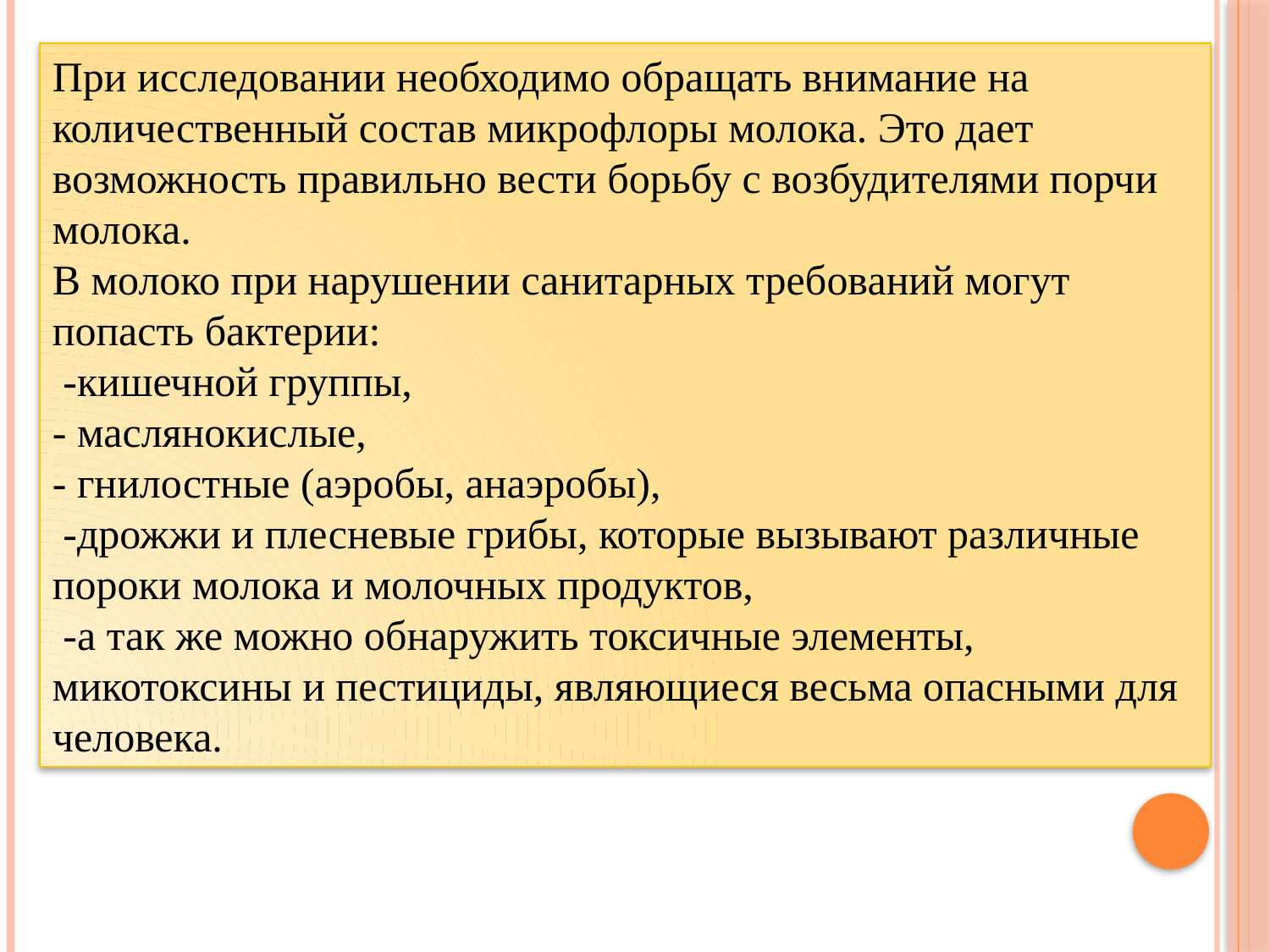

При исследовании необходимо обращать внимание на количественный состав микрофлоры молока. Это дает возможность правильно вести борьбу с возбудителями порчи молока.
В молоко при нарушении санитарных требований могут попасть бактерии:
 -кишечной группы,
- маслянокислые,
- гнилостные (аэробы, анаэробы),
 -дрожжи и плесневые грибы, которые вызывают различные пороки молока и молочных продуктов,
 -а так же можно обнаружить токсичные элементы, микотоксины и пестициды, являющиеся весьма опасными для человека.